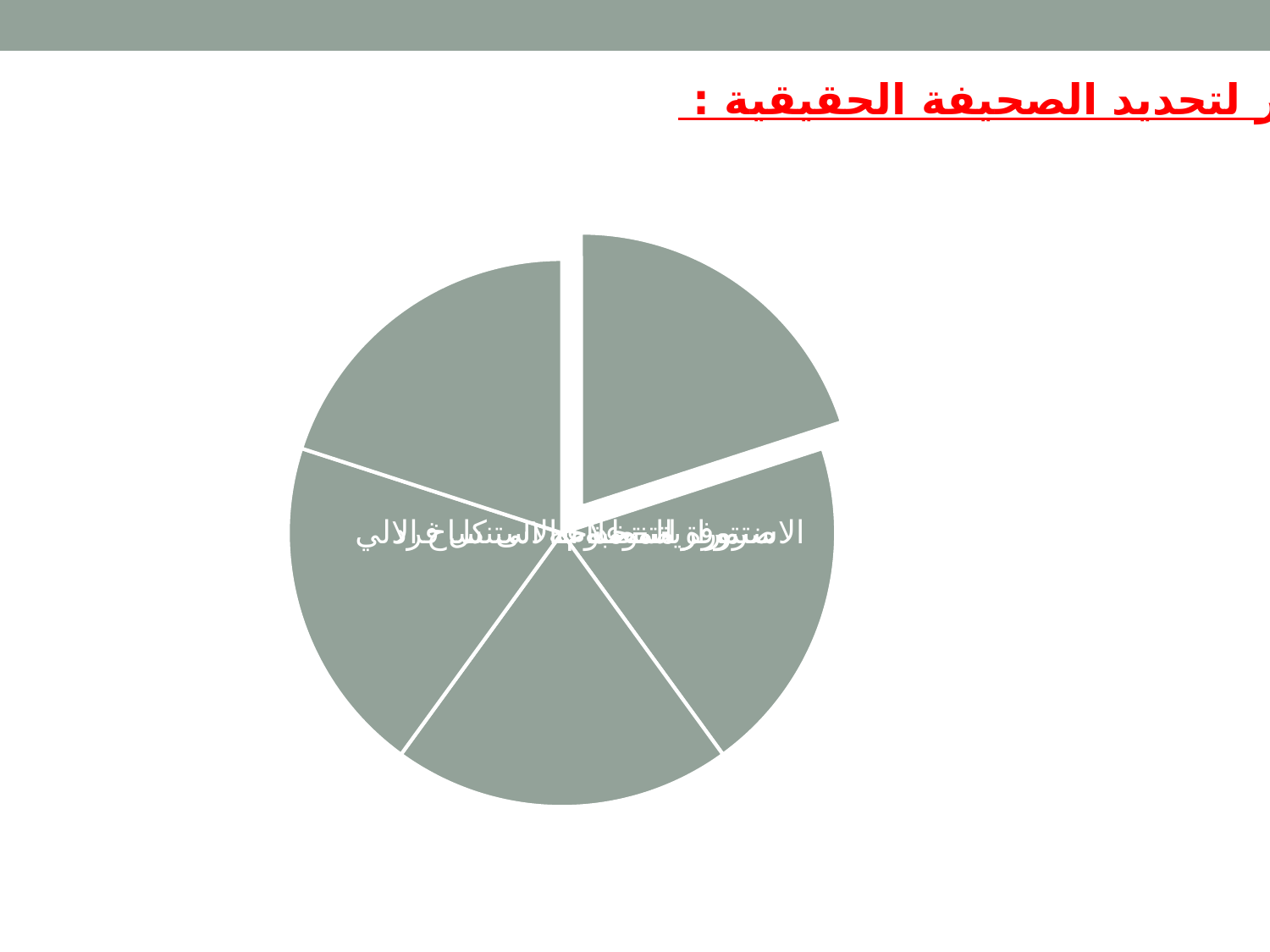

معايير لتحديد الصحيفة الحقيقية :
تصدر الصحيفة دوريا
الاستمرارية – ملاحقة الاحداث الجارية
متنوعة المضمون
توفر المطبوعة الى كل فرد
ضرورة استخدام الاستنساخ الالي